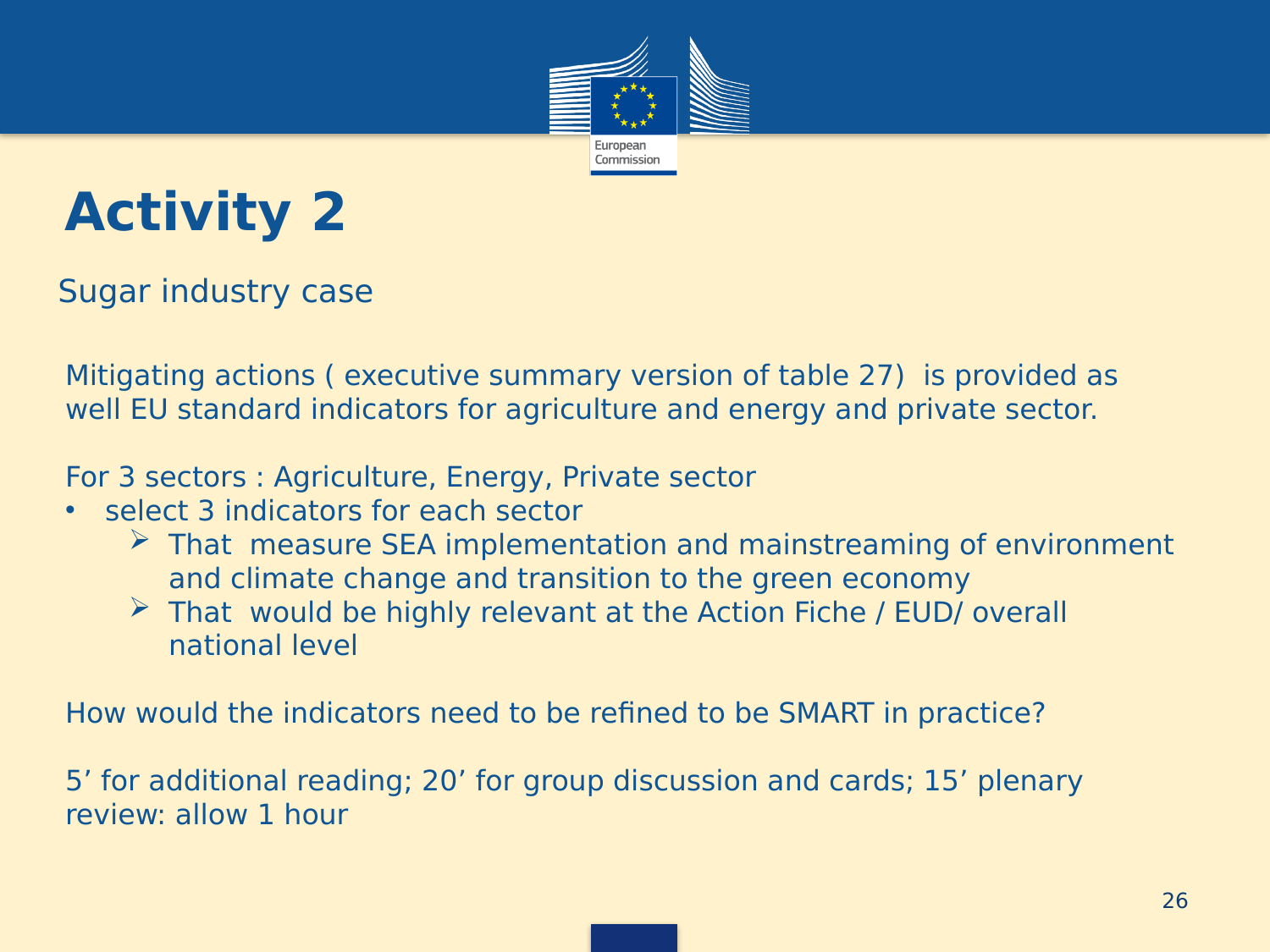

# Activity 2
Sugar industry case

Mitigating actions ( executive summary version of table 27)  is provided as well EU standard indicators for agriculture and energy and private sector.

For 3 sectors : Agriculture, Energy, Private sector
select 3 indicators for each sector
That  measure SEA implementation and mainstreaming of environment and climate change and transition to the green economy
That  would be highly relevant at the Action Fiche / EUD/ overall national level

How would the indicators need to be refined to be SMART in practice?

5’ for additional reading; 20’ for group discussion and cards; 15’ plenary review: allow 1 hour